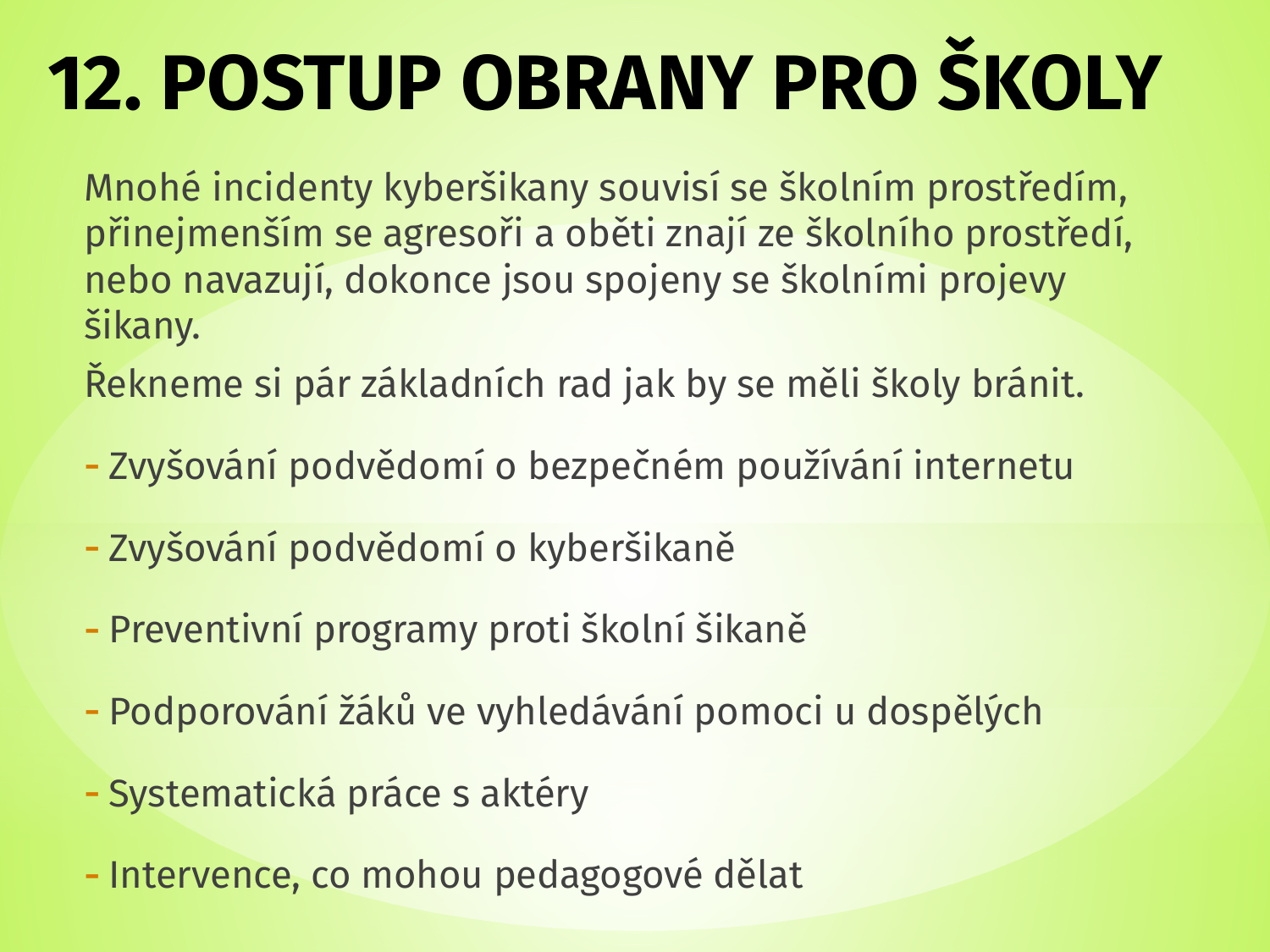

# 12. postup obrany pro školY
Mnohé incidenty kyberšikany souvisí se školním prostředím, přinejmenším se agresoři a oběti znají ze školního prostředí, nebo navazují, dokonce jsou spojeny se školními projevy šikany.
Řekneme si pár základních rad jak by se měli školy bránit.
Zvyšování podvědomí o bezpečném používání internetu
Zvyšování podvědomí o kyberšikaně
Preventivní programy proti školní šikaně
Podporování žáků ve vyhledávání pomoci u dospělých
Systematická práce s aktéry
Intervence, co mohou pedagogové dělat